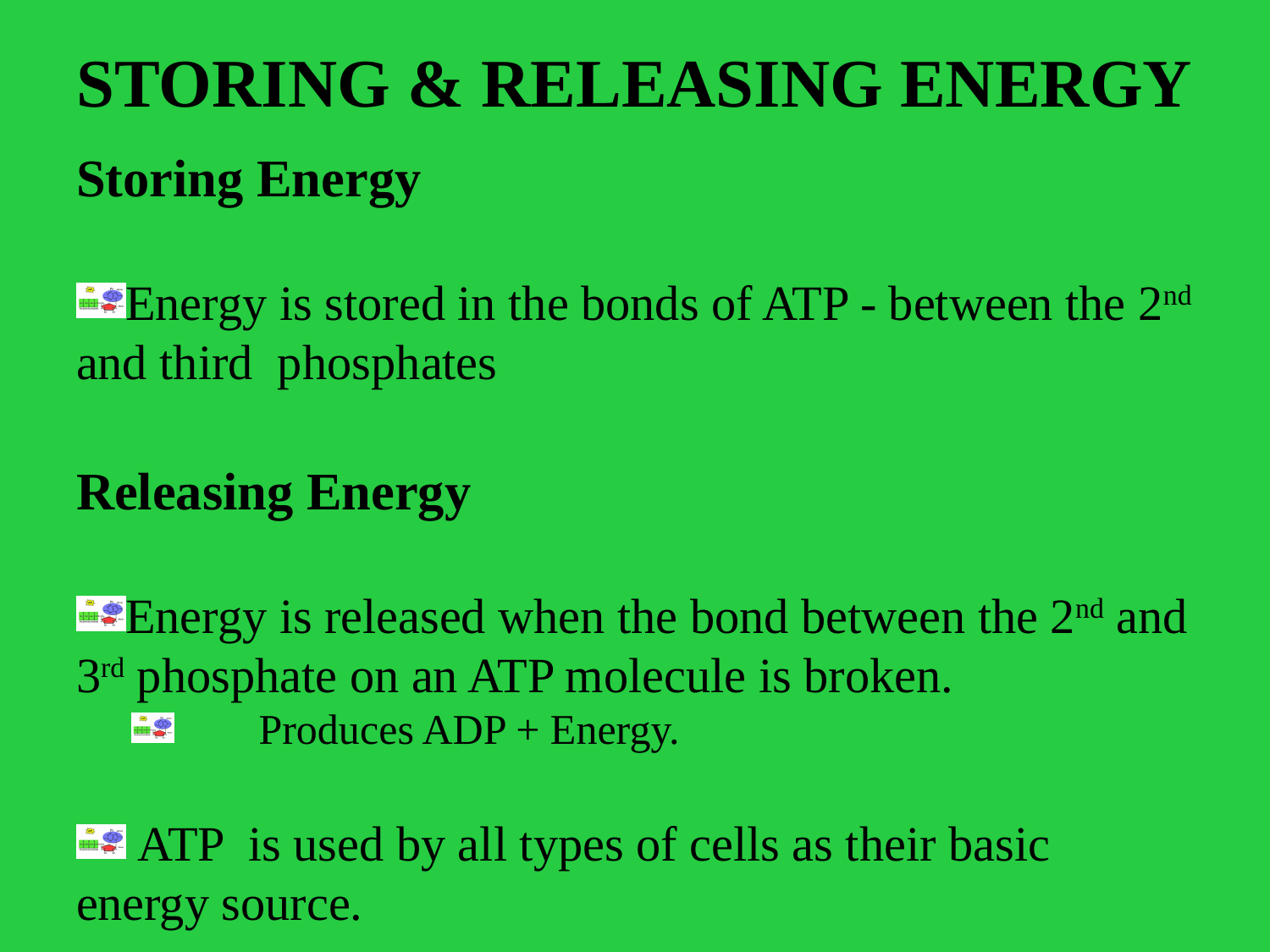

# STORING & RELEASING ENERGY
Storing Energy

Energy is stored in the bonds of ATP - between the 2nd and third  phosphates

Releasing Energy

Energy is released when the bond between the 2nd and 3rd phosphate on an ATP molecule is broken.
	Produces ADP + Energy.

 ATP  is used by all types of cells as their basic energy source.